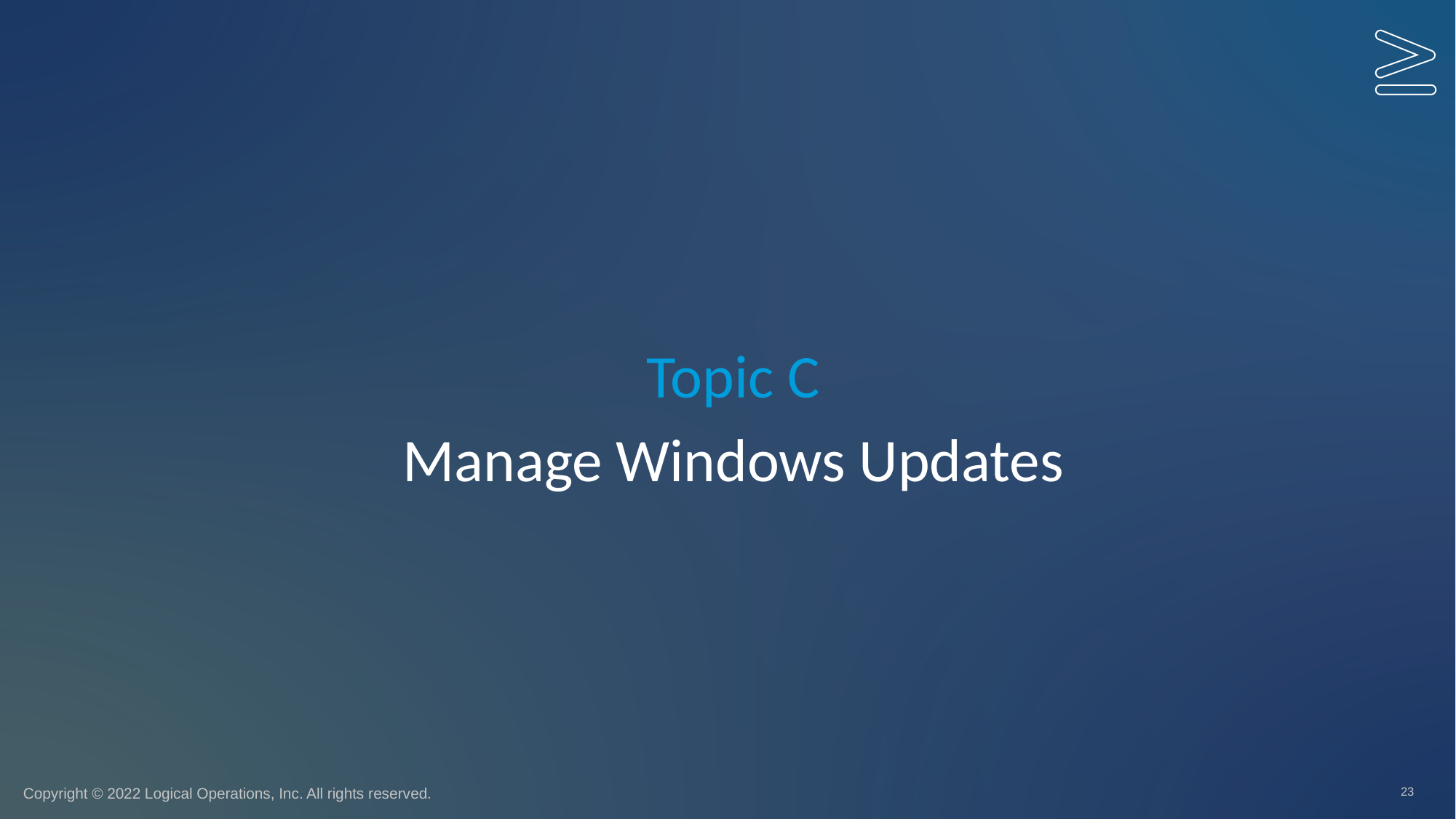

Topic C
# Manage Windows Updates
23